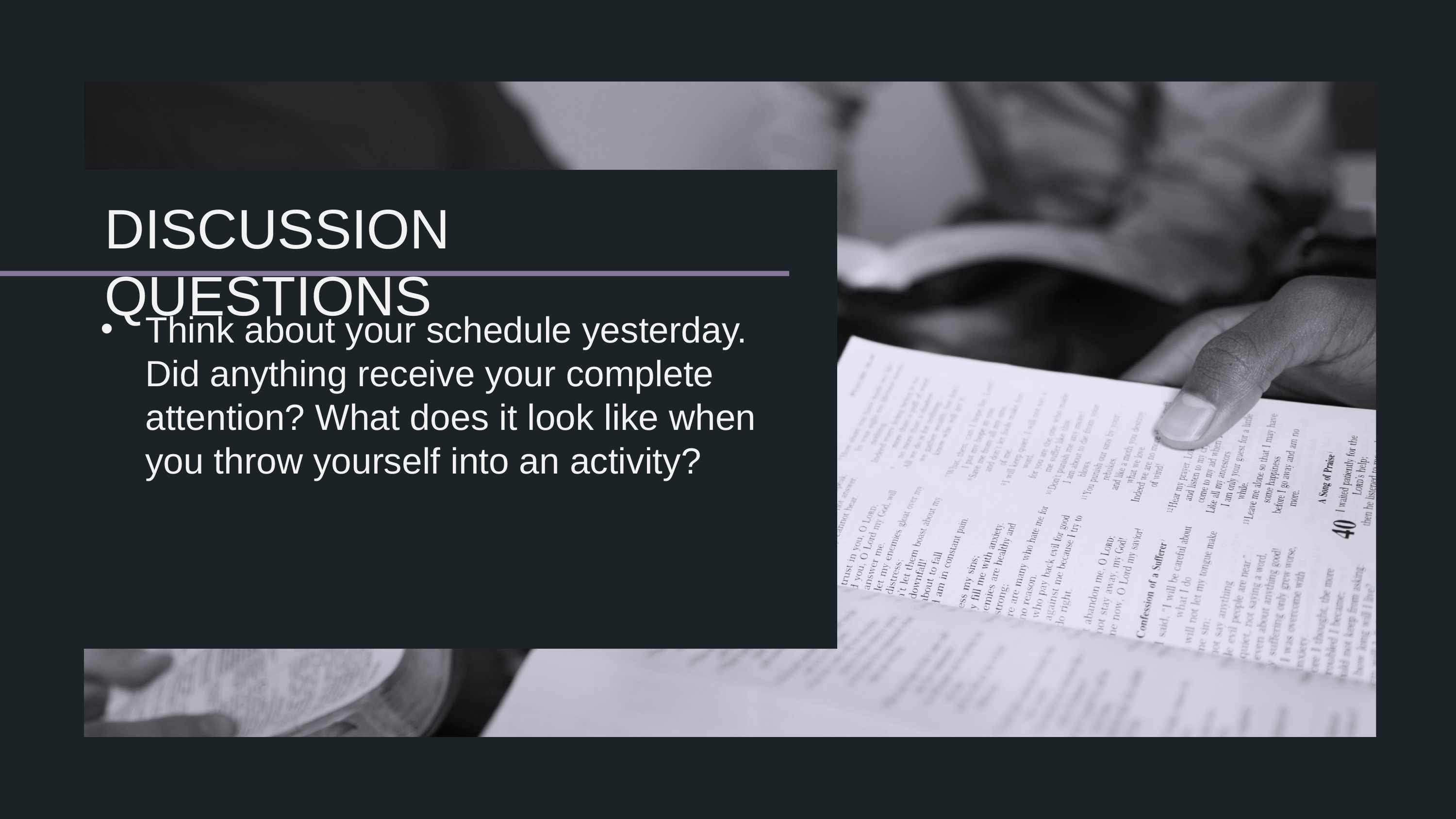

Think about your schedule yesterday. Did anything receive your complete attention? What does it look like when you throw yourself into an activity?